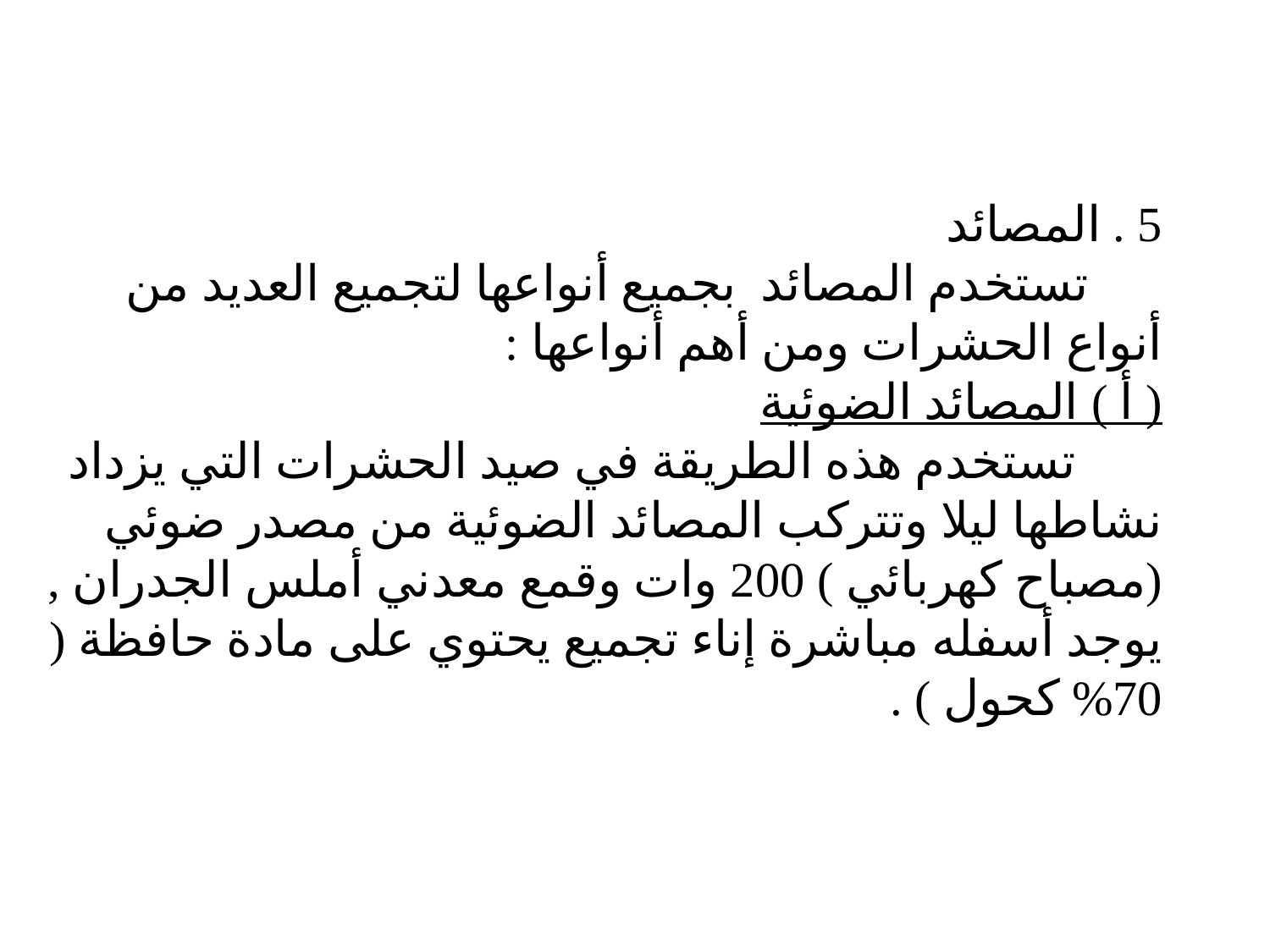

5 . المصائد
      تستخدم المصائد  بجميع أنواعها لتجميع العديد من أنواع الحشرات ومن أهم أنواعها :
( أ ) المصائد الضوئية
       تستخدم هذه الطريقة في صيد الحشرات التي يزداد نشاطها ليلا وتتركب المصائد الضوئية من مصدر ضوئي (مصباح كهربائي ) 200 وات وقمع معدني أملس الجدران , يوجد أسفله مباشرة إناء تجميع يحتوي على مادة حافظة ( 70% كحول ) .